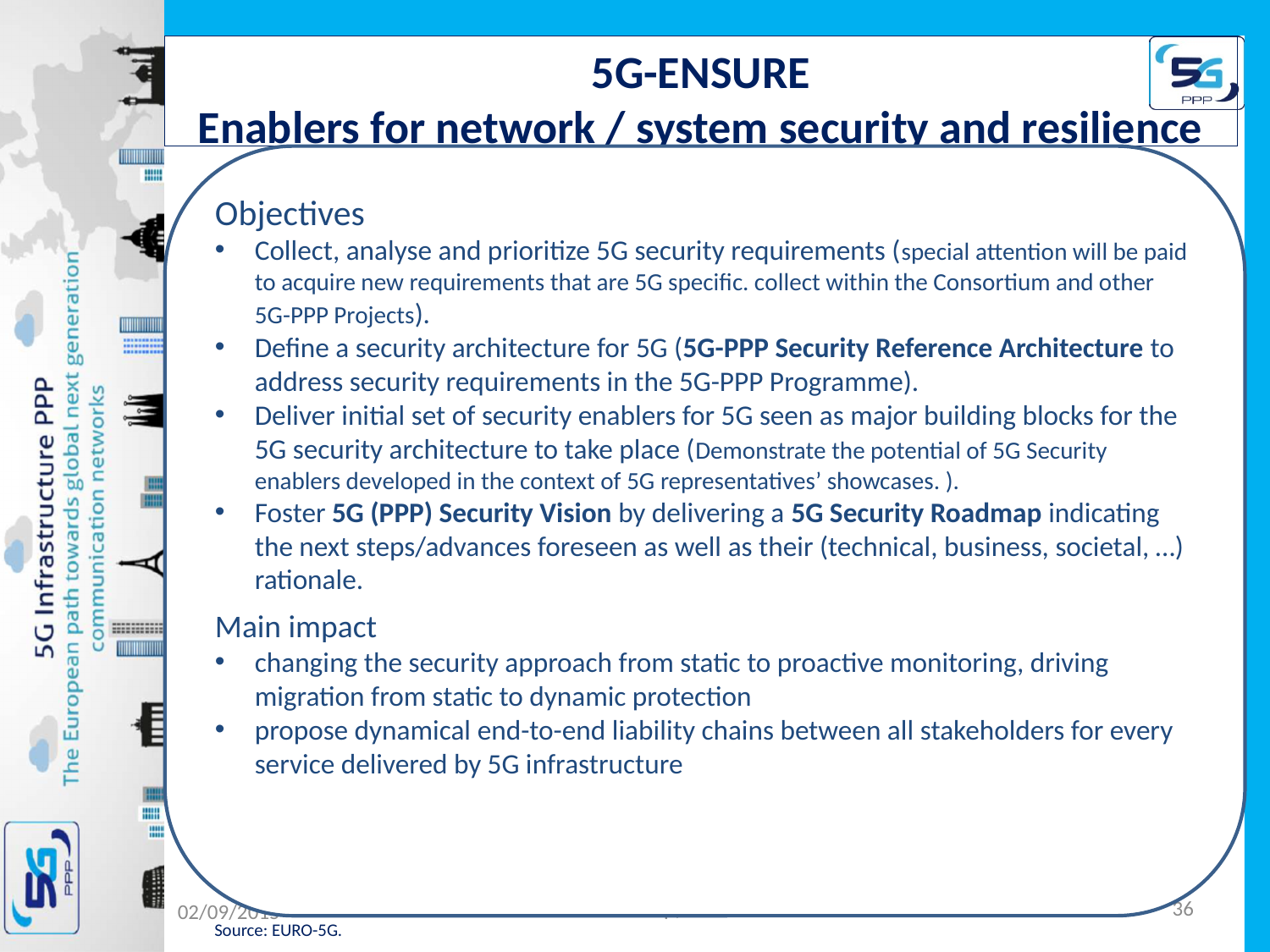

5G-ENSURE
Enablers for network / system security and resilience

Objectives
Collect, analyse and prioritize 5G security requirements (special attention will be paid to acquire new requirements that are 5G specific. collect within the Consortium and other 5G-PPP Projects).
Define a security architecture for 5G (5G-PPP Security Reference Architecture to address security requirements in the 5G-PPP Programme).
Deliver initial set of security enablers for 5G seen as major building blocks for the 5G security architecture to take place (Demonstrate the potential of 5G Security enablers developed in the context of 5G representatives’ showcases. ).
Foster 5G (PPP) Security Vision by delivering a 5G Security Roadmap indicating the next steps/advances foreseen as well as their (technical, business, societal, …) rationale.
Main impact
changing the security approach from static to proactive monitoring, driving migration from static to dynamic protection
propose dynamical end-to-end liability chains between all stakeholders for every service delivered by 5G infrastructure

Research projects

Innovation projects

5G Ensure
Security
CogNet
Building an Intelligent System of Insights and Action for 5G Network Management
SELFNET
Framework for SELF-organized network management in virtualized and software defined NETworks
CHARISMA
Converged Heterogeneous Advanced 5G Cloud-RAN Architecture for Intelligent and Secure Media Access
SONATA
Service Programming and Orchestration for Virtualized Software Networks
5GEx
5G Exchange
SUPERFLUIDITY
Superfluidity: a super-fluid, cloud-native, converged edge system
VirtuWind
Virtual and programmable industrial network prototype deployed in operational Wind park
COHERENT
Coordinated control and spectrum management for 5G heterogeneous radio access networks
METIS-II
Mobile and wireless communications Enablers for Twenty-twenty (2020) Information Society-II
5G-Norma
5G NOvel Radio Multiservice adaptive network Architecture
SPEED-5G
quality of Service Provision and capacity Expansion through Extended-DSA for 5G
FANTASTIC-5G
Flexible Air iNTerfAce for Scalable service delivery wiThin wIreless Communication networks of the 5th Generation
5G-Xhaul
Dynamically reconfigurable optical-wireless backhaul/fronthaul with cognitive control plane for small cells and cloud-RANs
SESAME
Small cEllS coordinAtion for Multi-tenancy and Edge services
Flex5Gware
Flexible and efficient hardware/software platforms for 5G network elements and devices
mmMAGIC
Millimetre-Wave Based Mobile Radio Access Network for Fifth Generation Integrated Communications
Xhaul
The 5G Integrated fronthaul/backhaul
3GPP RAN 5G Workshop, 17.-18.9.2015
36
02/09/2015
Source: EURO-5G.